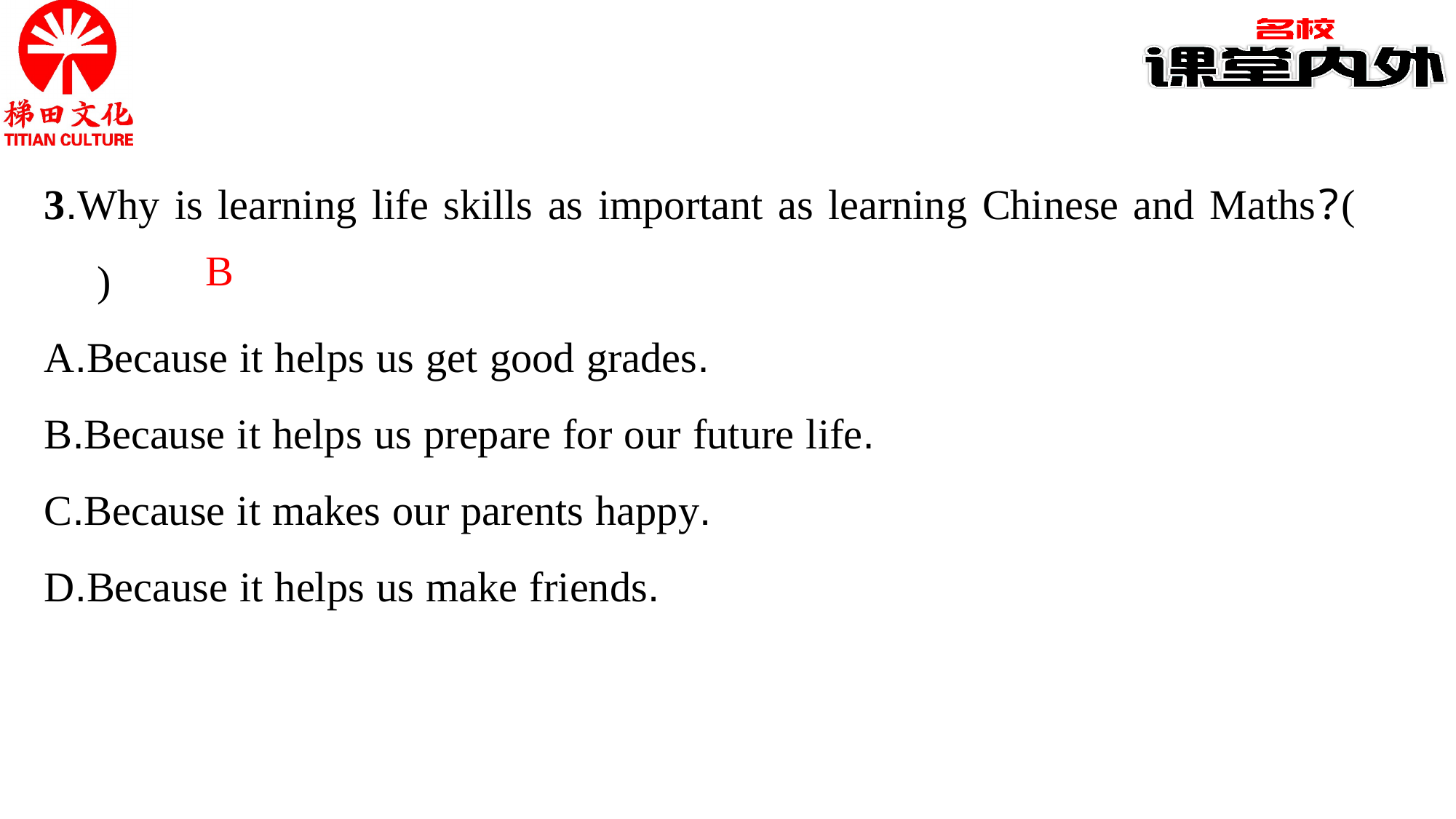

3.Why is learning life skills as important as learning Chinese and Maths?(　　)
A.Because it helps us get good grades.
B.Because it helps us prepare for our future life.
C.Because it makes our parents happy.
D.Because it helps us make friends.
B